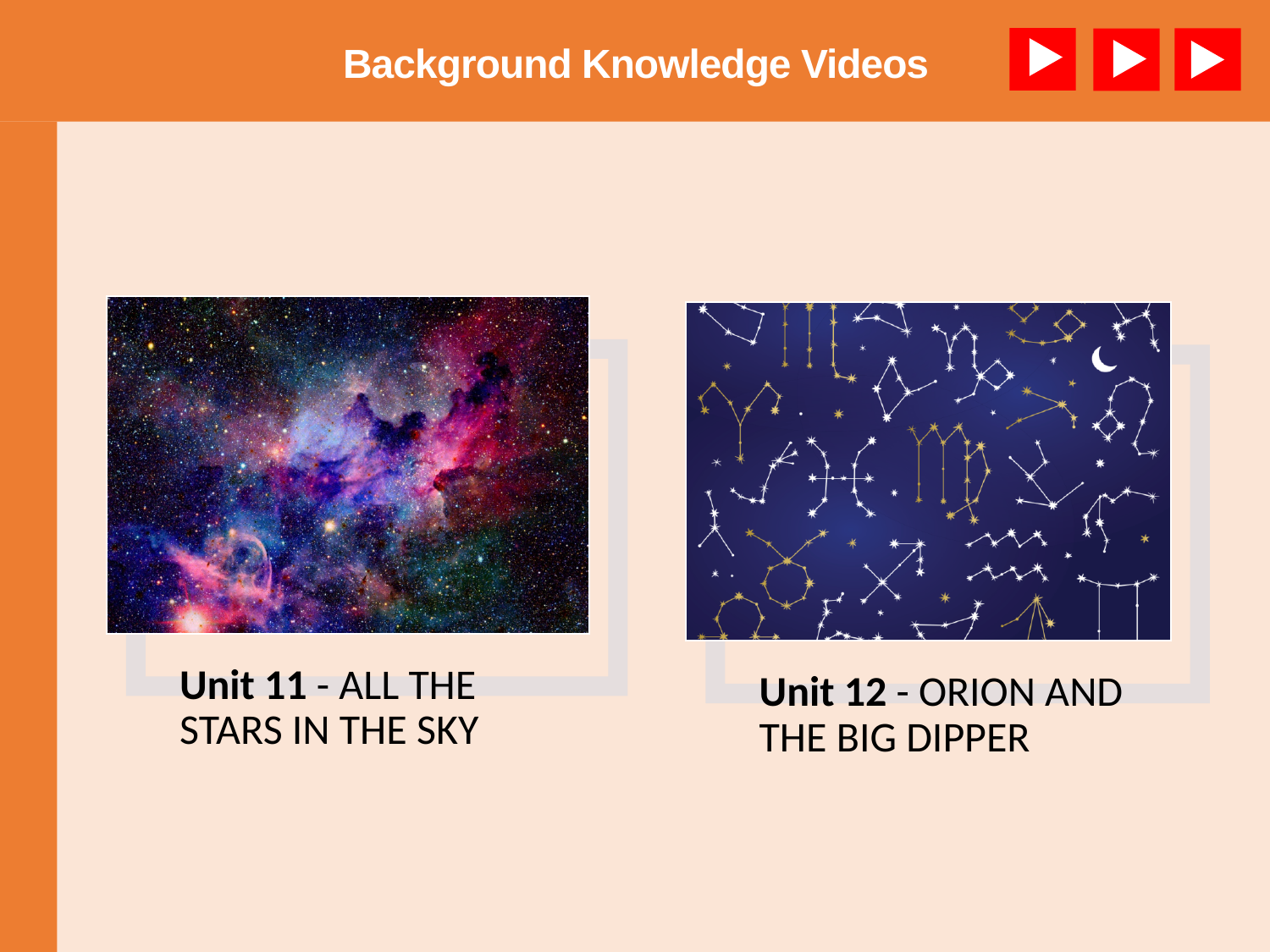

Background Knowledge Videos

Unit 11 - ALL THE STARS IN THE SKY

Unit 12 - ORION AND THE BIG DIPPER